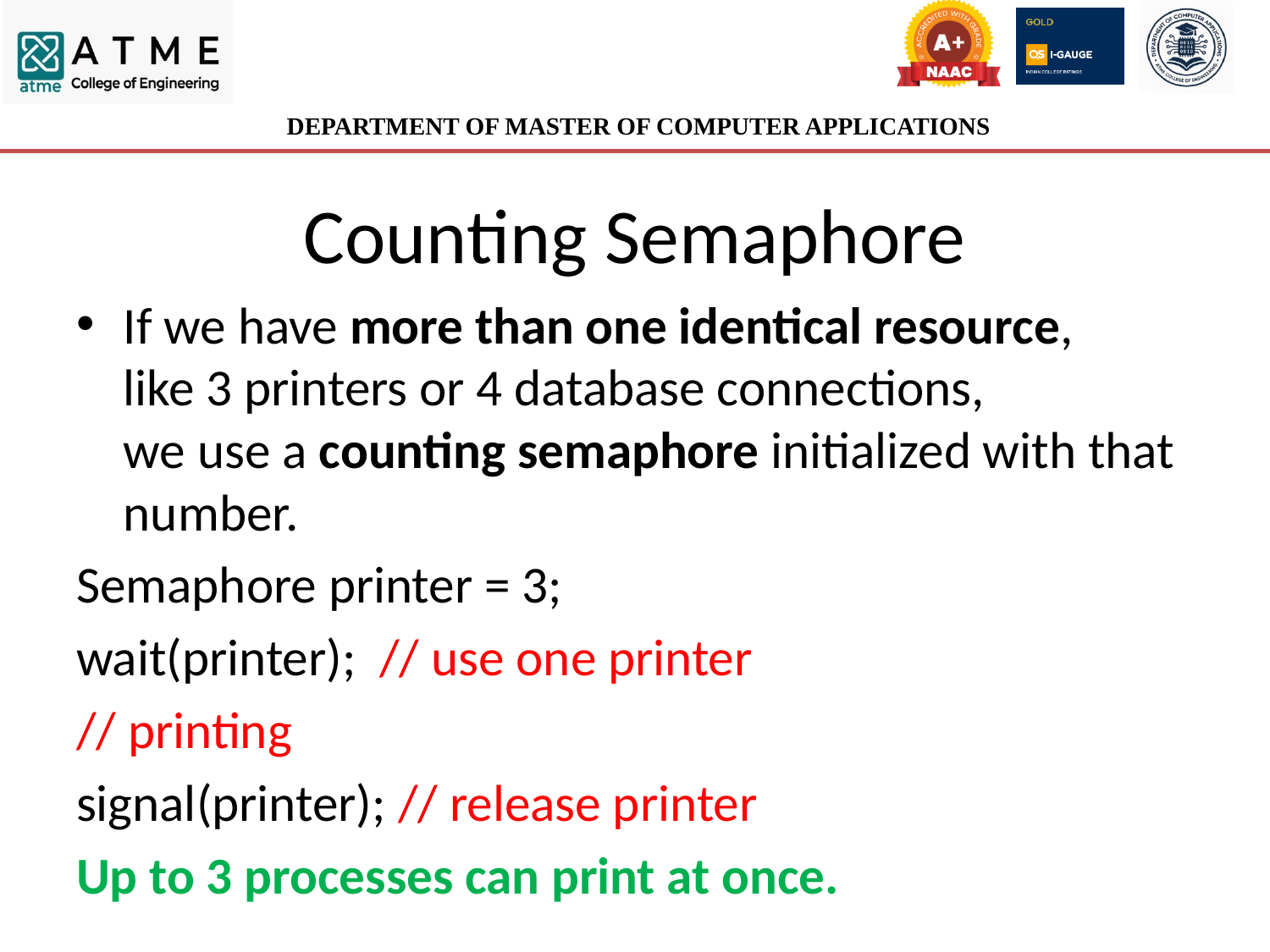

# Counting Semaphore
If we have more than one identical resource,
like 3 printers or 4 database connections,
we use a counting semaphore initialized with that number.
Semaphore printer = 3;
wait(printer);  // use one printer
// printing
signal(printer); // release printer
Up to 3 processes can print at once.